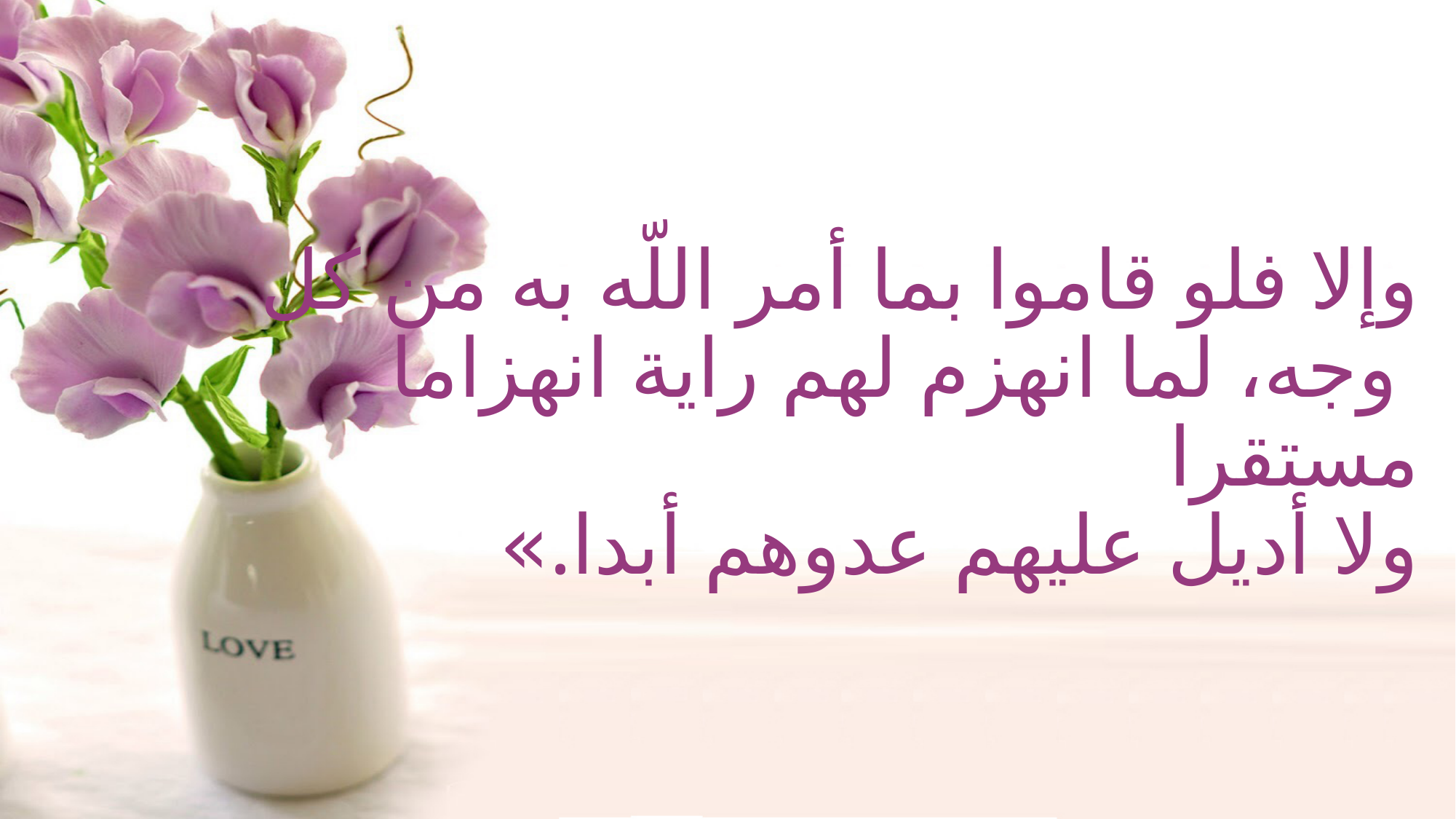

# وإلا فلو قاموا بما أمر اللّه به من كل وجه، لما انهزم لهم راية انهزاما مستقرا ولا أديل عليهم عدوهم أبدا.»